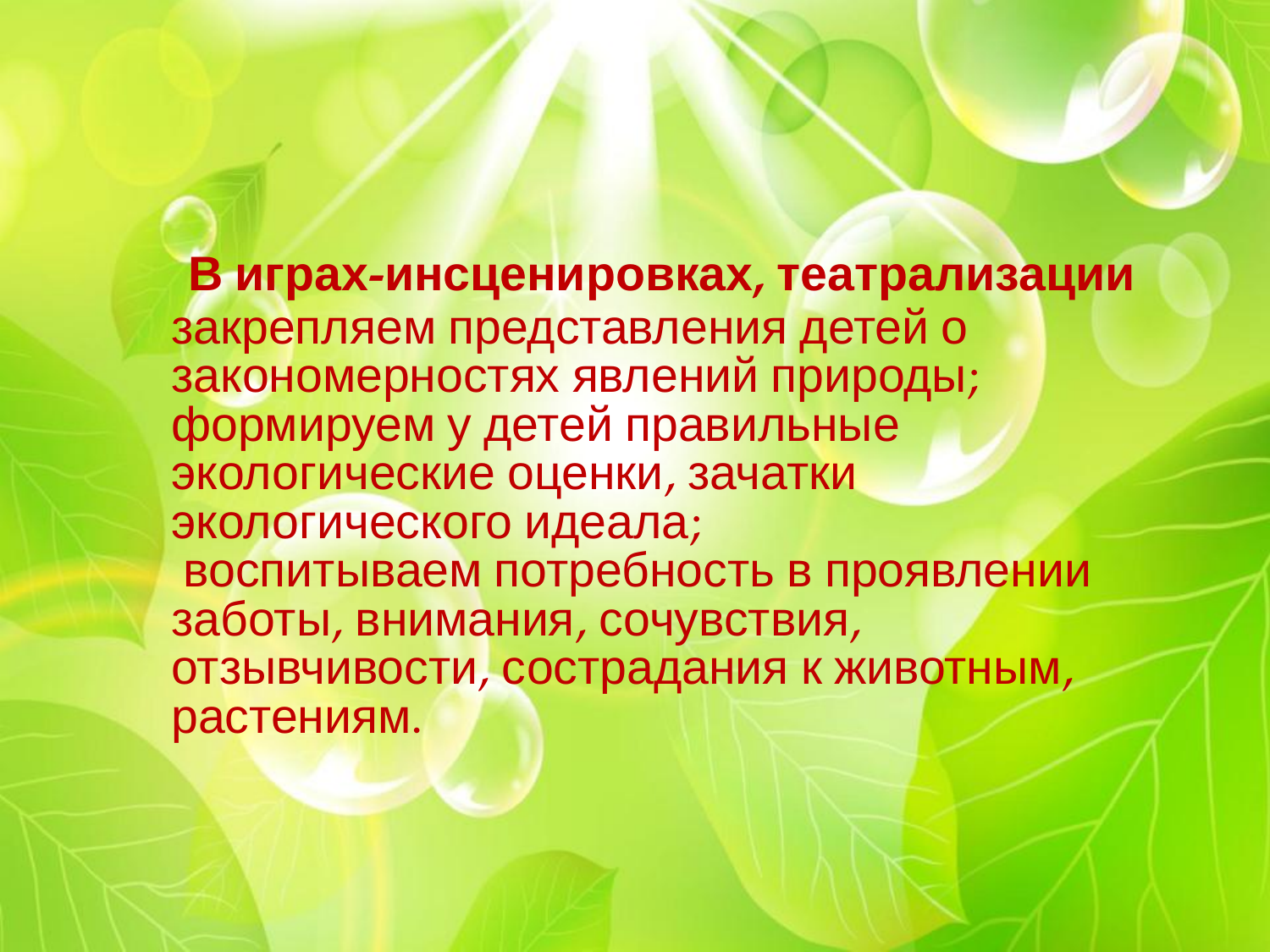

# В играх-инсценировках, театрализации закрепляем представления детей о закономерностях явлений природы; формируем у детей правильные экологические оценки, зачатки экологического идеала; воспитываем потребность в проявлении заботы, внимания, сочувствия, отзывчивости, сострадания к животным, растениям.